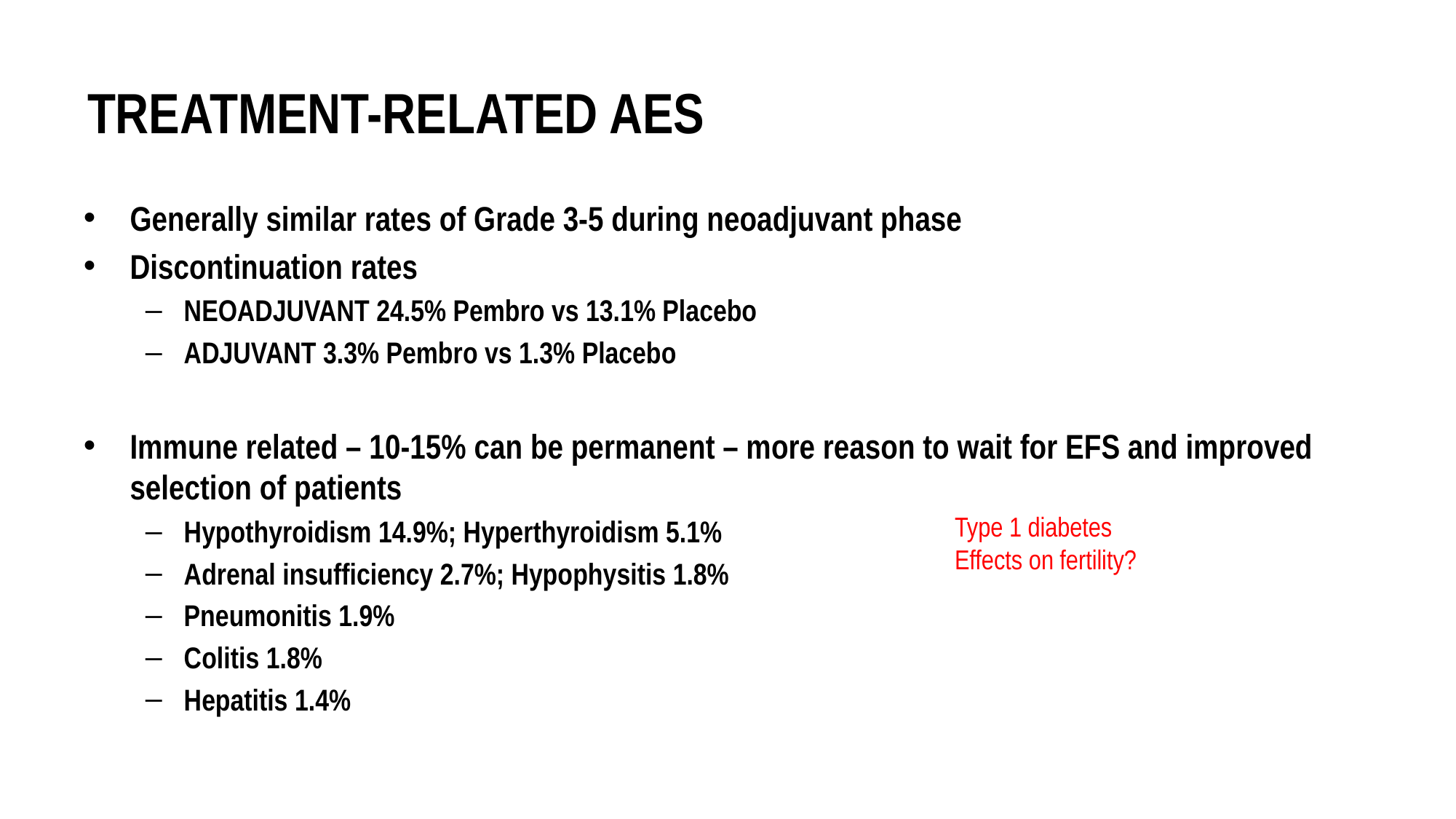

# Treatment-related AES
Generally similar rates of Grade 3-5 during neoadjuvant phase
Discontinuation rates
NEOADJUVANT 24.5% Pembro vs 13.1% Placebo
ADJUVANT 3.3% Pembro vs 1.3% Placebo

Immune related – 10-15% can be permanent – more reason to wait for EFS and improved selection of patients
Hypothyroidism 14.9%; Hyperthyroidism 5.1%
Adrenal insufficiency 2.7%; Hypophysitis 1.8%
Pneumonitis 1.9%
Colitis 1.8%
Hepatitis 1.4%
Type 1 diabetes
Effects on fertility?